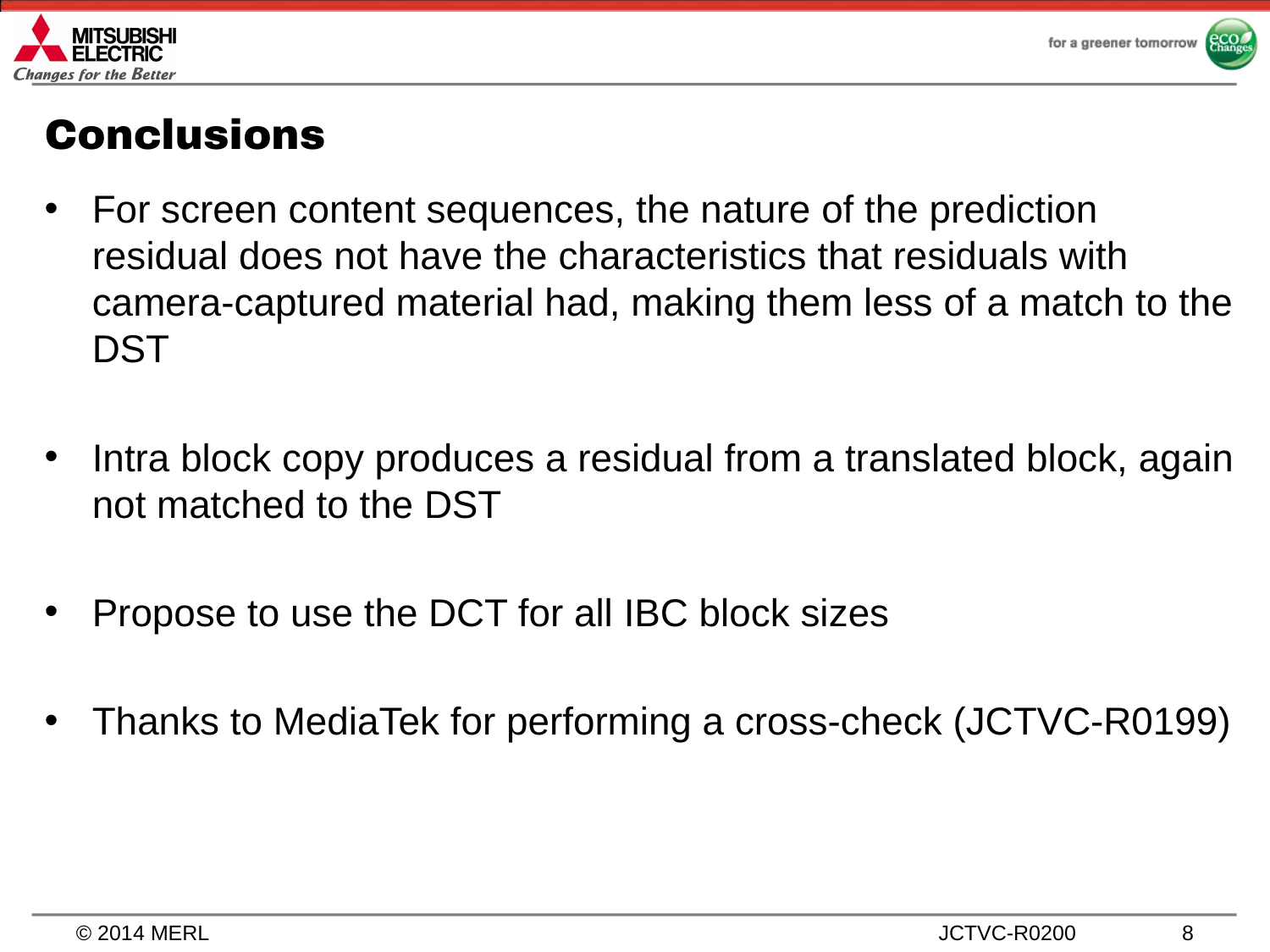

# Conclusions
For screen content sequences, the nature of the prediction residual does not have the characteristics that residuals with camera-captured material had, making them less of a match to the DST

Intra block copy produces a residual from a translated block, again not matched to the DST

Propose to use the DCT for all IBC block sizes

Thanks to MediaTek for performing a cross-check (JCTVC-R0199)

8